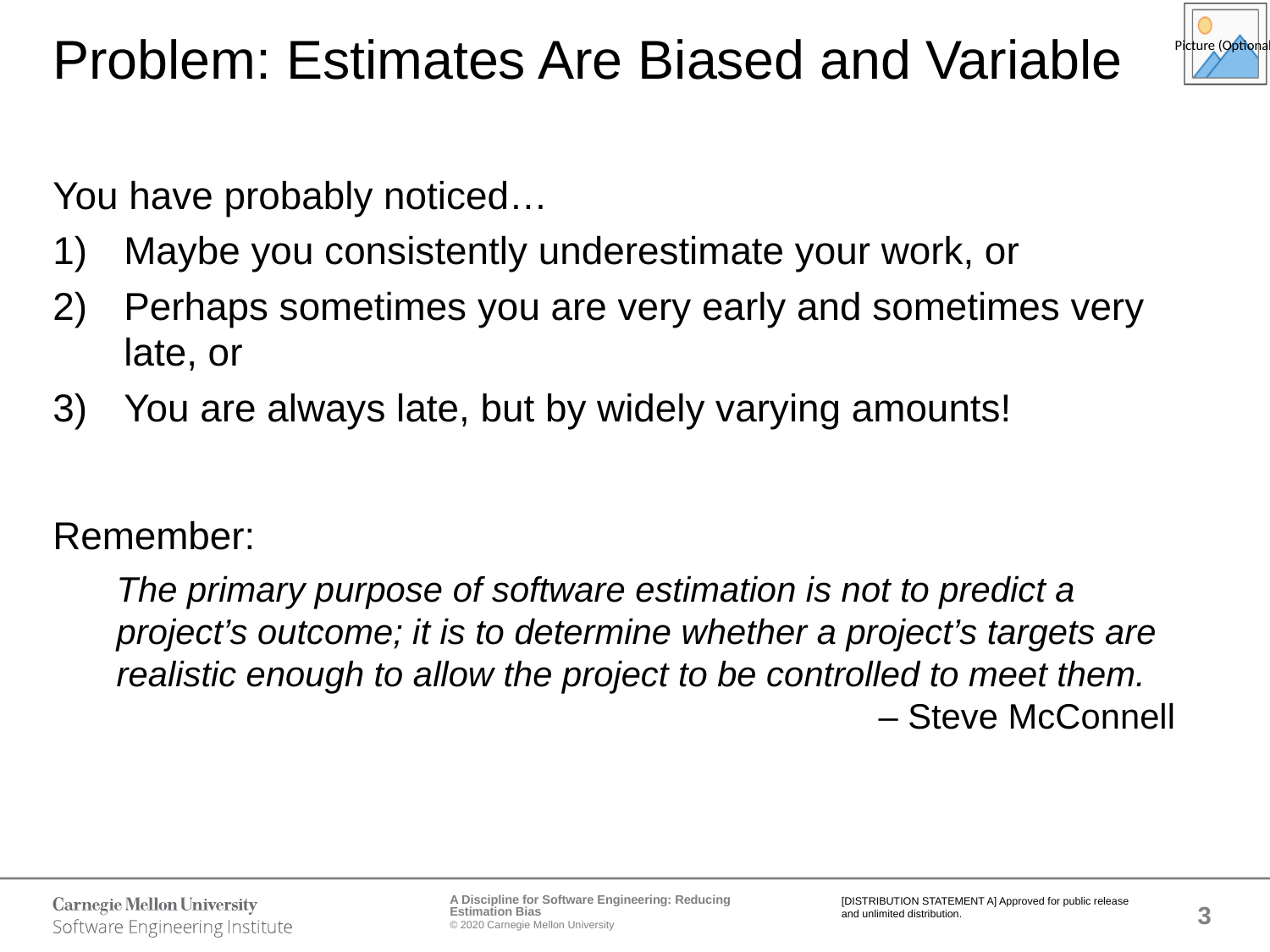

# Problem: Estimates Are Biased and Variable
You have probably noticed…
Maybe you consistently underestimate your work, or
Perhaps sometimes you are very early and sometimes very late, or
You are always late, but by widely varying amounts!

Remember:
The primary purpose of software estimation is not to predict a project’s outcome; it is to determine whether a project’s targets are realistic enough to allow the project to be controlled to meet them. 
						‒ Steve McConnell